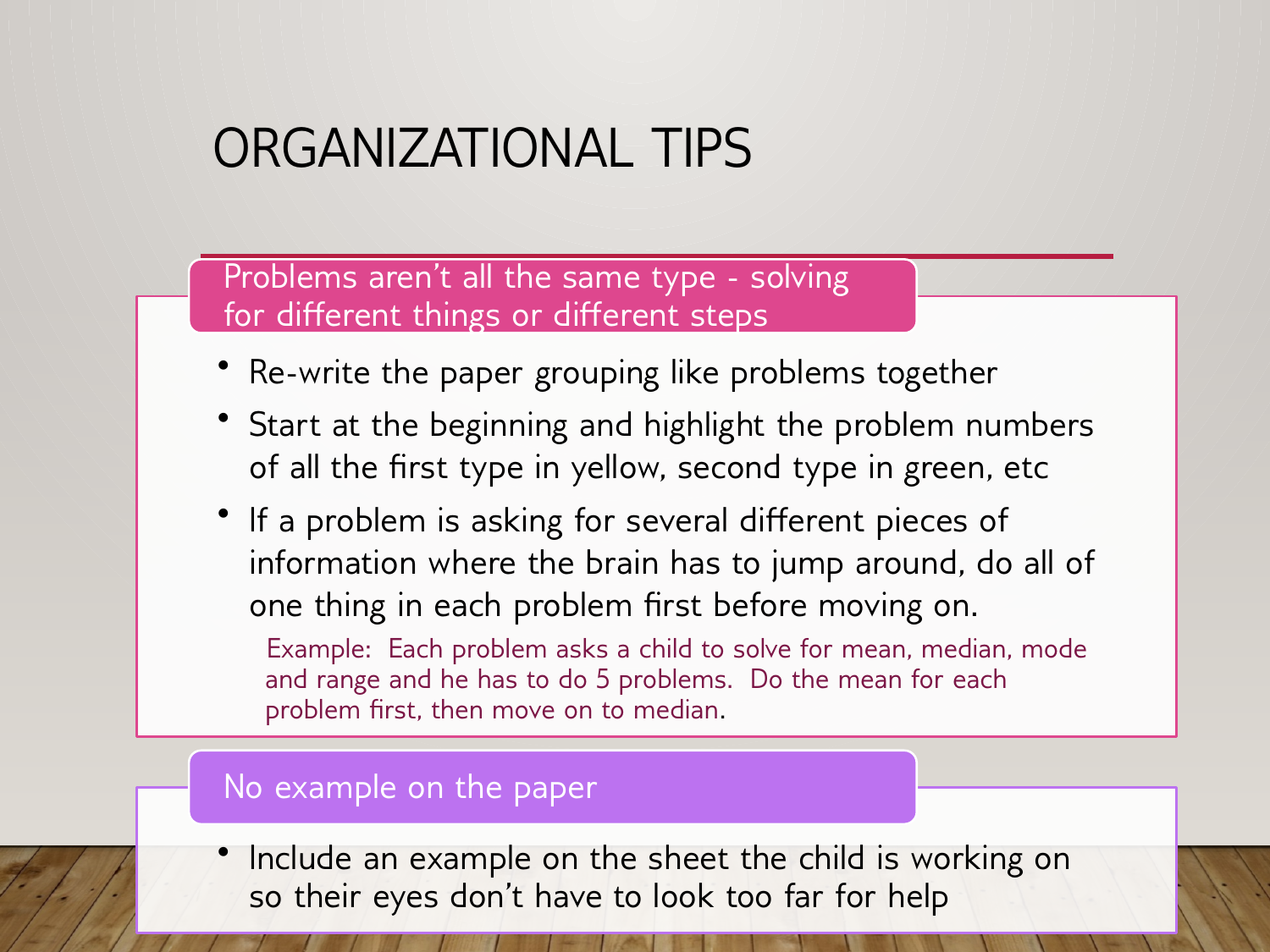

# Organizational Tips
Re-write the paper grouping like problems together
Start at the beginning and highlight the problem numbers of all the first type in yellow, second type in green, etc
If a problem is asking for several different pieces of information where the brain has to jump around, do all of one thing in each problem first before moving on.
   Example:  Each problem asks a child to solve for mean, median, mode and range and he has to do 5 problems.  Do the mean for each problem first, then move on to median.
Problems aren’t all the same type - solving for different things or different steps
Include an example on the sheet the child is working on so their eyes don’t have to look too far for help
No example on the paper